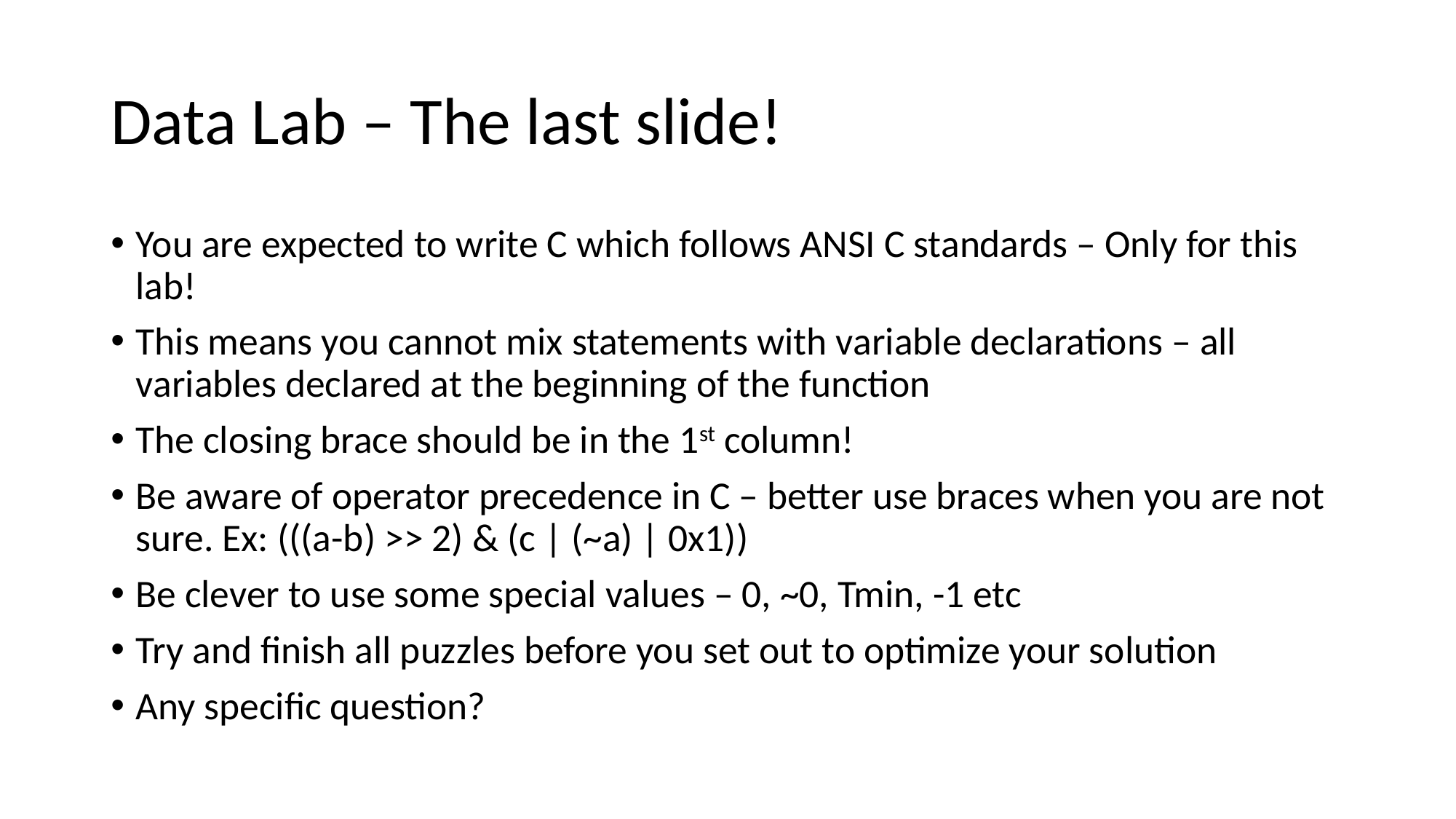

# Data Lab – The last slide!
You are expected to write C which follows ANSI C standards – Only for this lab!
This means you cannot mix statements with variable declarations – all variables declared at the beginning of the function
The closing brace should be in the 1st column!
Be aware of operator precedence in C – better use braces when you are not sure. Ex: (((a-b) >> 2) & (c | (~a) | 0x1))
Be clever to use some special values – 0, ~0, Tmin, -1 etc
Try and finish all puzzles before you set out to optimize your solution
Any specific question?